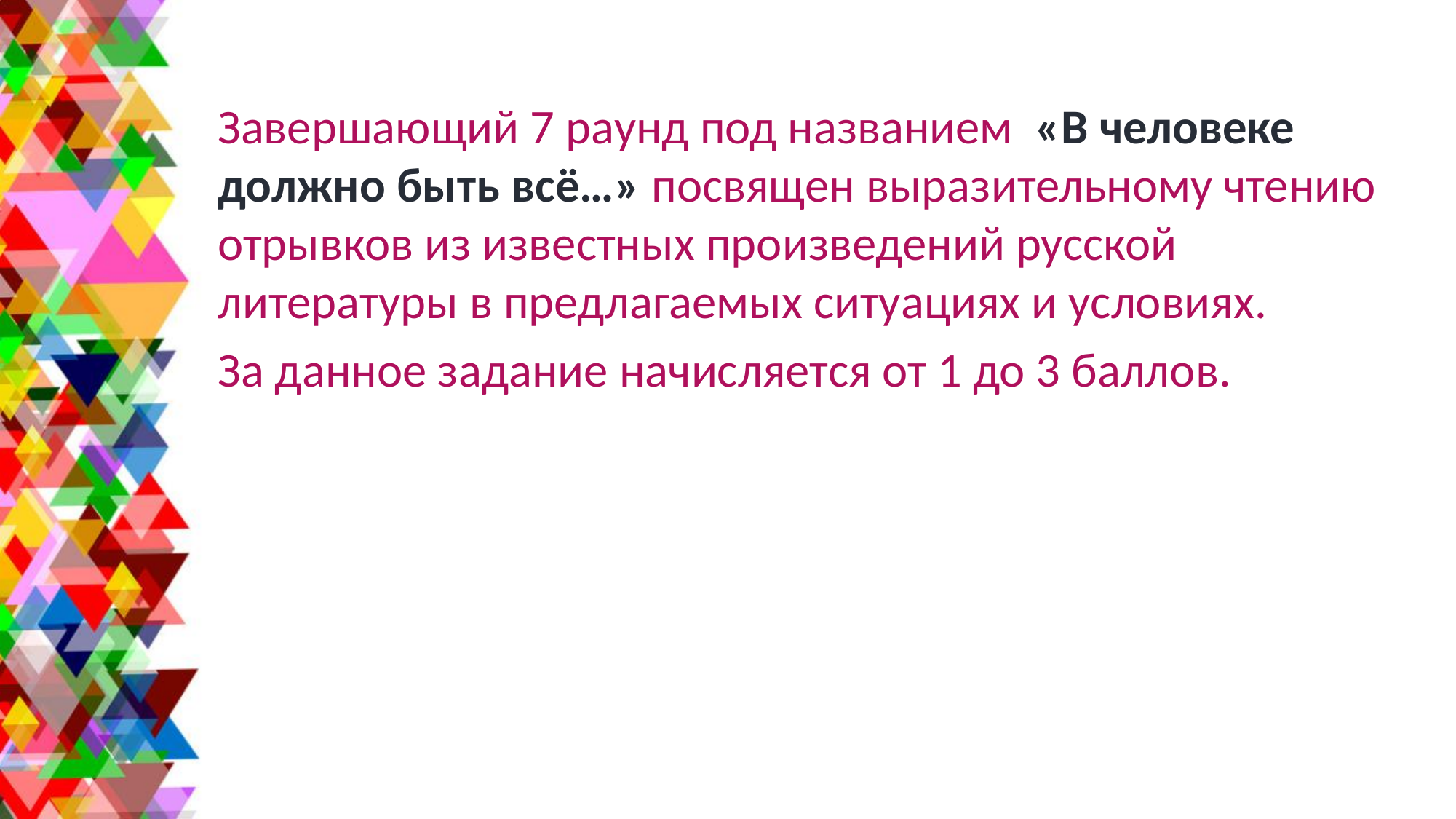

Завершающий 7 раунд под названием  «В человеке должно быть всё…» посвящен выразительному чтению отрывков из известных произведений русской литературы в предлагаемых ситуациях и условиях.
За данное задание начисляется от 1 до 3 баллов.